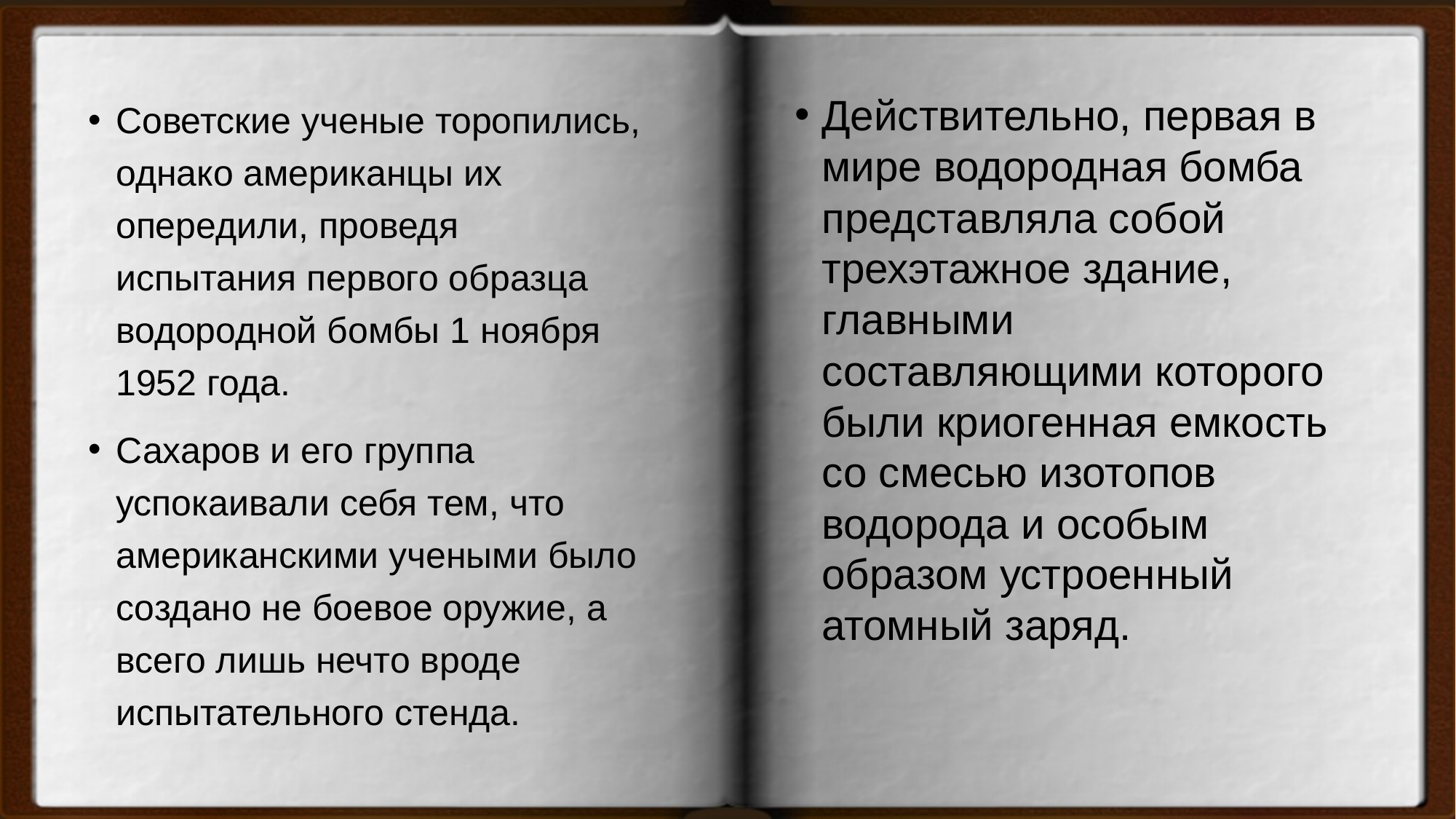

#
Советские ученые торопились, однако американцы их опередили, проведя испытания первого образца водородной бомбы 1 ноября 1952 года.
Сахаров и его группа успокаивали себя тем, что американскими учеными было создано не боевое оружие, а всего лишь нечто вроде испытательного стенда.

Действительно, первая в мире водородная бомба представляла собой трехэтажное здание, главными составляющими которого были криогенная емкость со смесью изотопов водорода и особым образом устроенный атомный заряд.